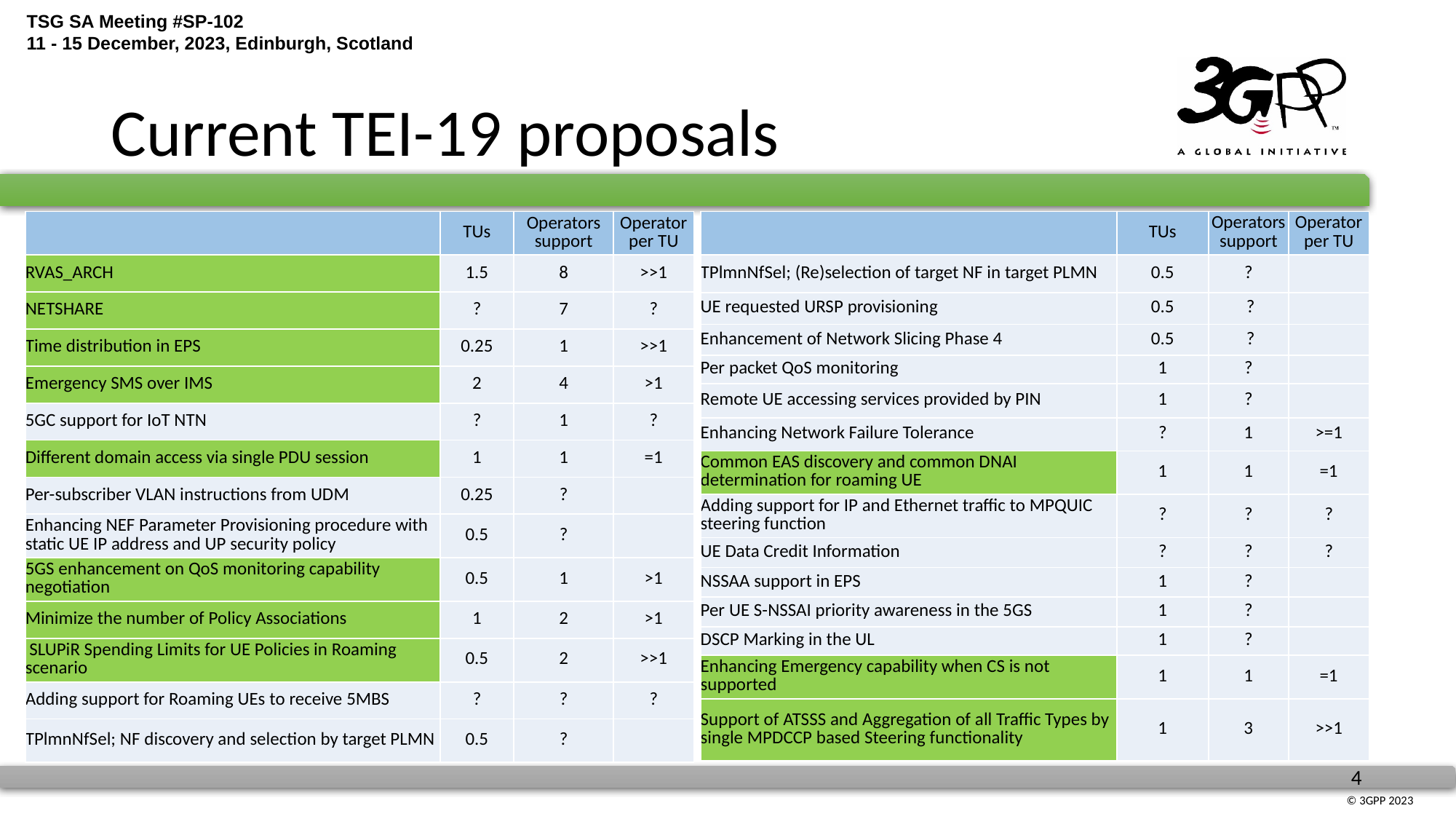

# Current TEI-19 proposals
|  | TUs | Operators support | Operator per TU |
| --- | --- | --- | --- |
| RVAS\_ARCH | 1.5 | 8 | >>1 |
| NETSHARE | ? | 7 | ? |
| Time distribution in EPS | 0.25 | 1 | >>1 |
| Emergency SMS over IMS | 2 | 4 | >1 |
| 5GC support for IoT NTN | ? | 1 | ? |
| Different domain access via single PDU session | 1 | 1 | =1 |
| Per-subscriber VLAN instructions from UDM | 0.25 | ? |  |
| Enhancing NEF Parameter Provisioning procedure with static UE IP address and UP security policy | 0.5 | ? |  |
| 5GS enhancement on QoS monitoring capability negotiation | 0.5 | 1 | >1 |
| Minimize the number of Policy Associations | 1 | 2 | >1 |
| SLUPiR Spending Limits for UE Policies in Roaming scenario | 0.5 | 2 | >>1 |
| Adding support for Roaming UEs to receive 5MBS | ? | ? | ? |
| TPlmnNfSel; NF discovery and selection by target PLMN | 0.5 | ? |  |
|  | TUs | Operators support | Operator per TU |
| --- | --- | --- | --- |
| TPlmnNfSel; (Re)selection of target NF in target PLMN | 0.5 | ? |  |
| UE requested URSP provisioning | 0.5 | ? |  |
| Enhancement of Network Slicing Phase 4 | 0.5 | ? |  |
| Per packet QoS monitoring | 1 | ? |  |
| Remote UE accessing services provided by PIN | 1 | ? |  |
| Enhancing Network Failure Tolerance | ? | 1 | >=1 |
| Common EAS discovery and common DNAI determination for roaming UE | 1 | 1 | =1 |
| Adding support for IP and Ethernet traffic to MPQUIC steering function | ? | ? | ? |
| UE Data Credit Information | ? | ? | ? |
| NSSAA support in EPS | 1 | ? |  |
| Per UE S-NSSAI priority awareness in the 5GS | 1 | ? |  |
| DSCP Marking in the UL | 1 | ? |  |
| Enhancing Emergency capability when CS is not supported | 1 | 1 | =1 |
| Support of ATSSS and Aggregation of all Traffic Types by single MPDCCP based Steering functionality | 1 | 3 | >>1 |